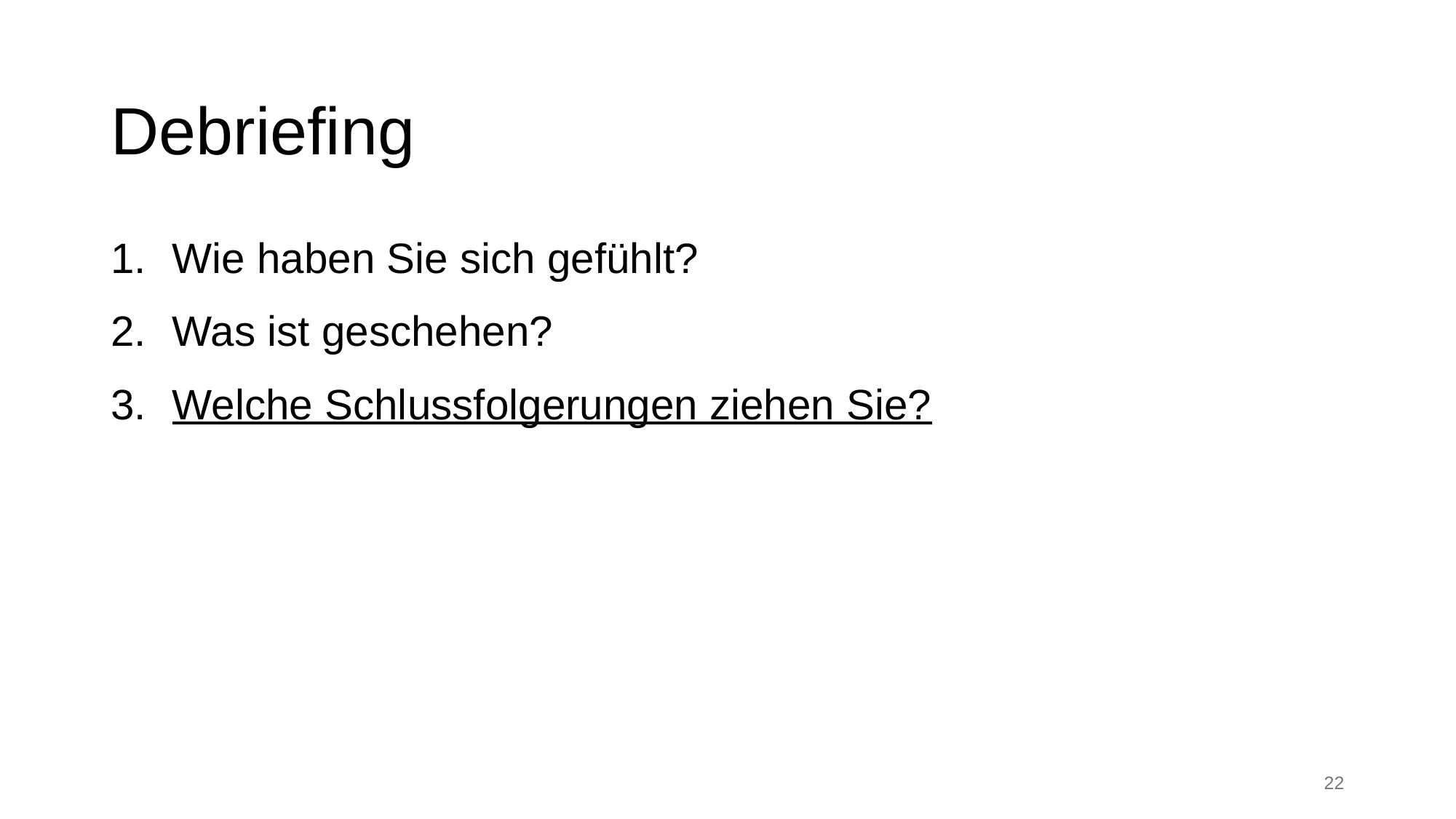

# Debriefing
Wie haben Sie sich gefühlt?
Was ist geschehen?
Welche Schlussfolgerungen ziehen Sie?
22